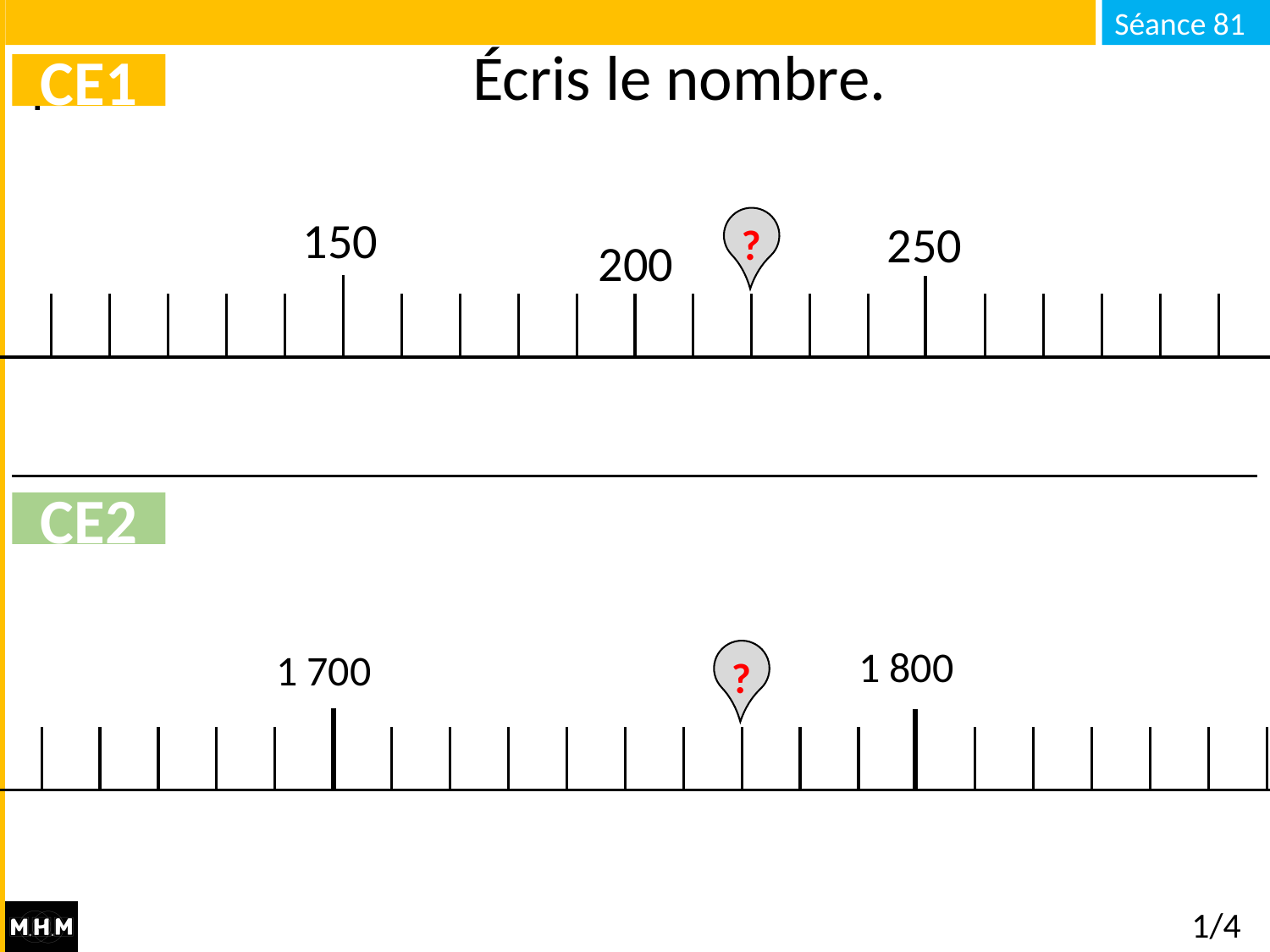

# Écris le nombre.
CE1
150
250

?
200
CE2
1 800
1 700

?
1/4